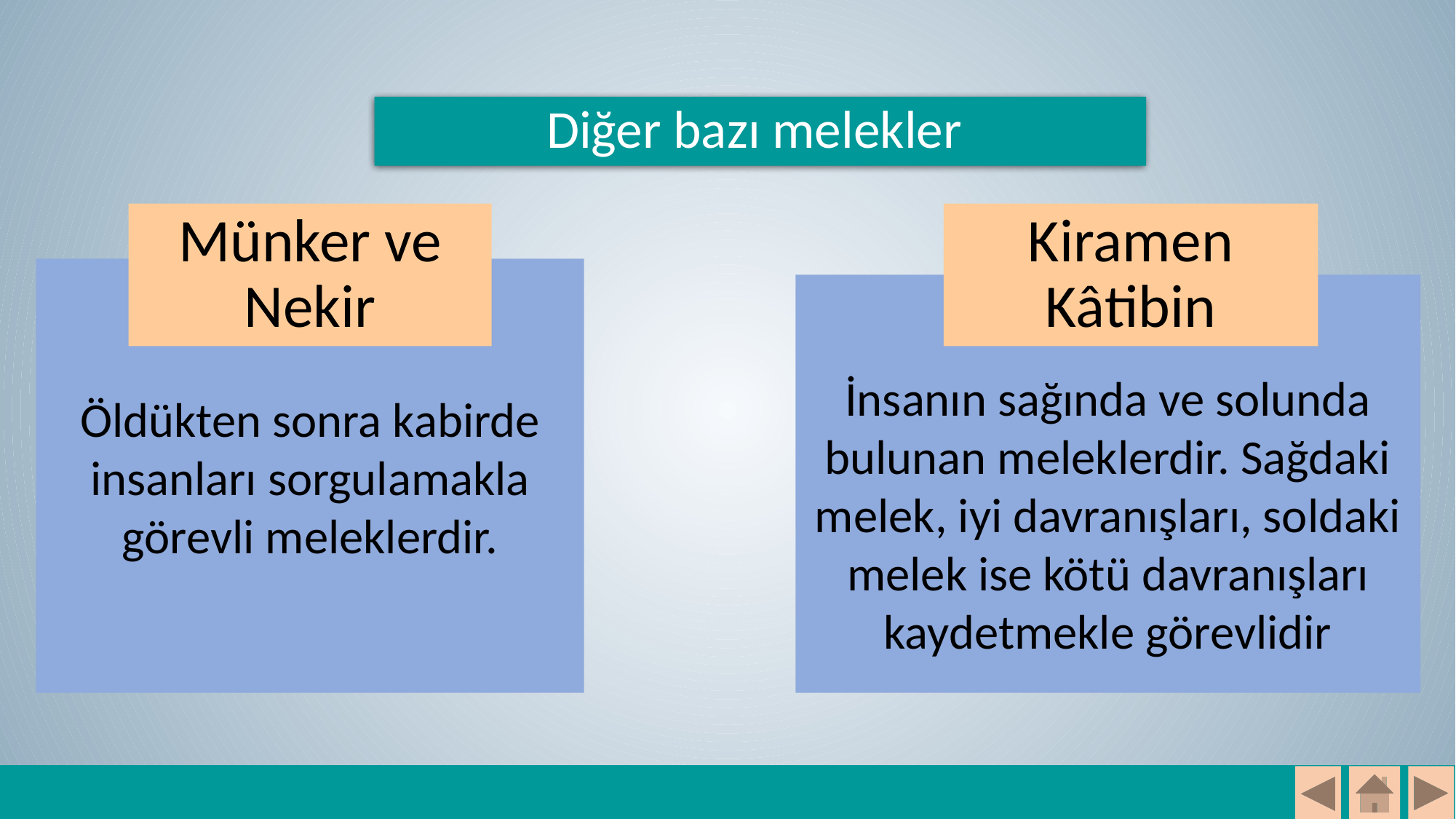

# Diğer bazı melekler
Münker ve Nekir
Kiramen Kâtibin
Öldükten sonra kabirde insanları sorgulamakla görevli meleklerdir.

İnsanın sağında ve solunda bulunan meleklerdir. Sağdaki melek, iyi davranışları, soldaki melek ise kötü davranışları kaydetmekle görevlidir